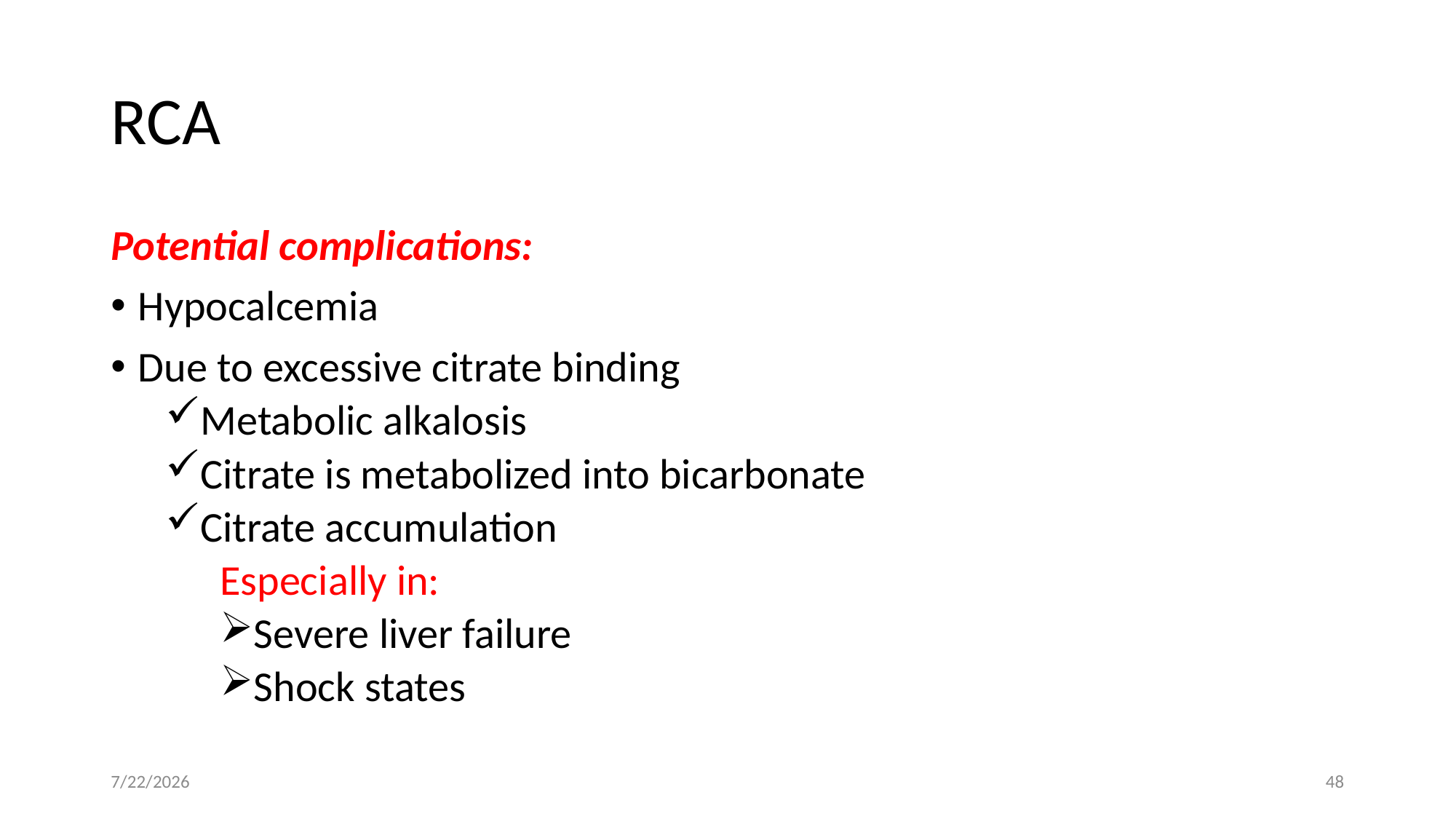

# RCA
Potential complications:
Hypocalcemia
Due to excessive citrate binding
Metabolic alkalosis
Citrate is metabolized into bicarbonate
Citrate accumulation
Especially in:
Severe liver failure
Shock states
7/22/2026
48